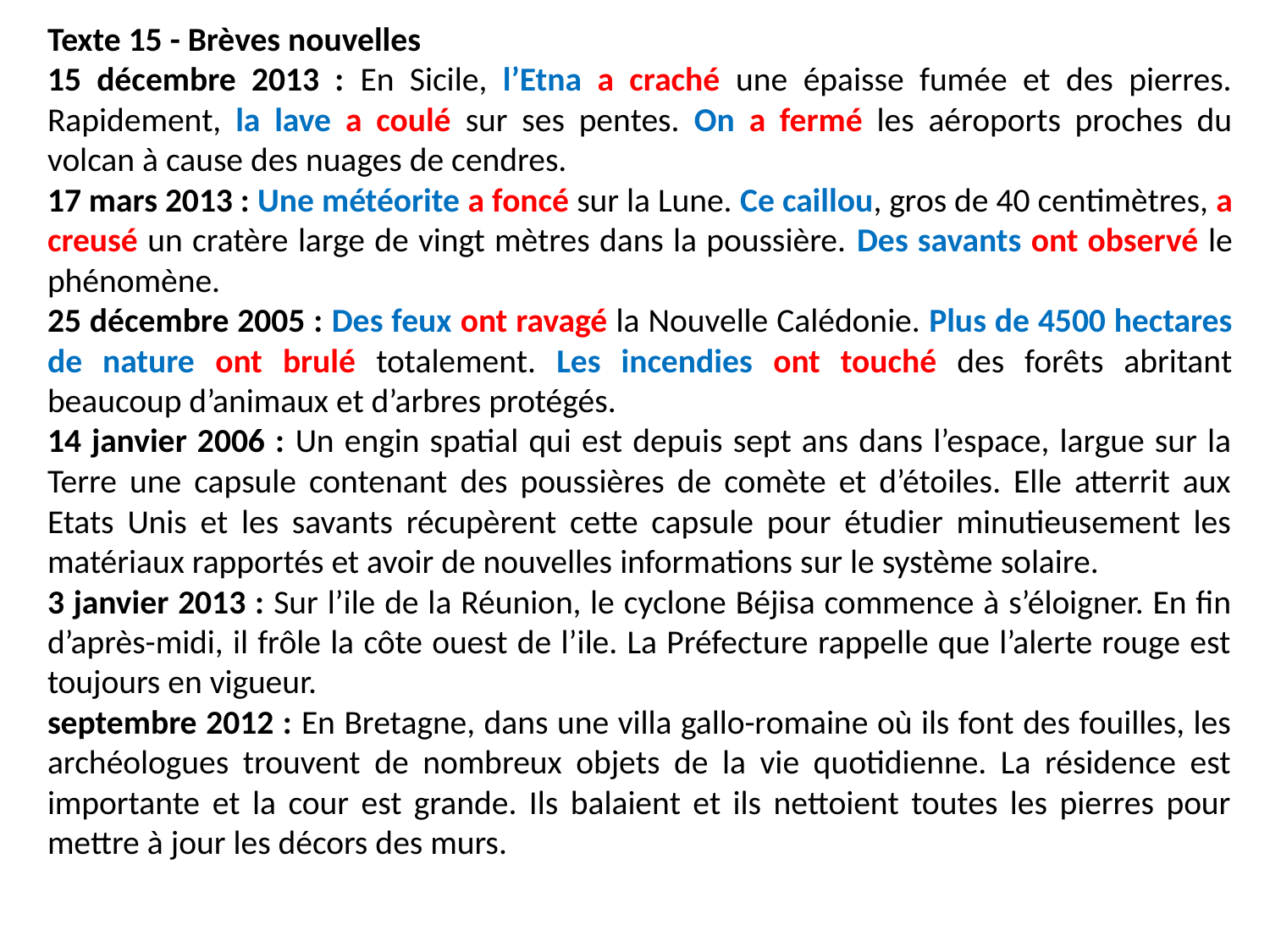

Texte 15 - Brèves nouvelles
15 décembre 2013 : En Sicile, l’Etna a craché une épaisse fumée et des pierres. Rapidement, la lave a coulé sur ses pentes. On a fermé les aéroports proches du volcan à cause des nuages de cendres.
17 mars 2013 : Une météorite a foncé sur la Lune. Ce caillou, gros de 40 centimètres, a creusé un cratère large de vingt mètres dans la poussière. Des savants ont observé le phénomène.
25 décembre 2005 : Des feux ont ravagé la Nouvelle Calédonie. Plus de 4500 hectares de nature ont brulé totalement. Les incendies ont touché des forêts abritant beaucoup d’animaux et d’arbres protégés.
14 janvier 2006 : Un engin spatial qui est depuis sept ans dans l’espace, largue sur la Terre une capsule contenant des poussières de comète et d’étoiles. Elle atterrit aux Etats Unis et les savants récupèrent cette capsule pour étudier minutieusement les matériaux rapportés et avoir de nouvelles informations sur le système solaire.
3 janvier 2013 : Sur l’ile de la Réunion, le cyclone Béjisa commence à s’éloigner. En fin d’après-midi, il frôle la côte ouest de l’ile. La Préfecture rappelle que l’alerte rouge est toujours en vigueur.
septembre 2012 : En Bretagne, dans une villa gallo-romaine où ils font des fouilles, les archéologues trouvent de nombreux objets de la vie quotidienne. La résidence est importante et la cour est grande. Ils balaient et ils nettoient toutes les pierres pour mettre à jour les décors des murs.